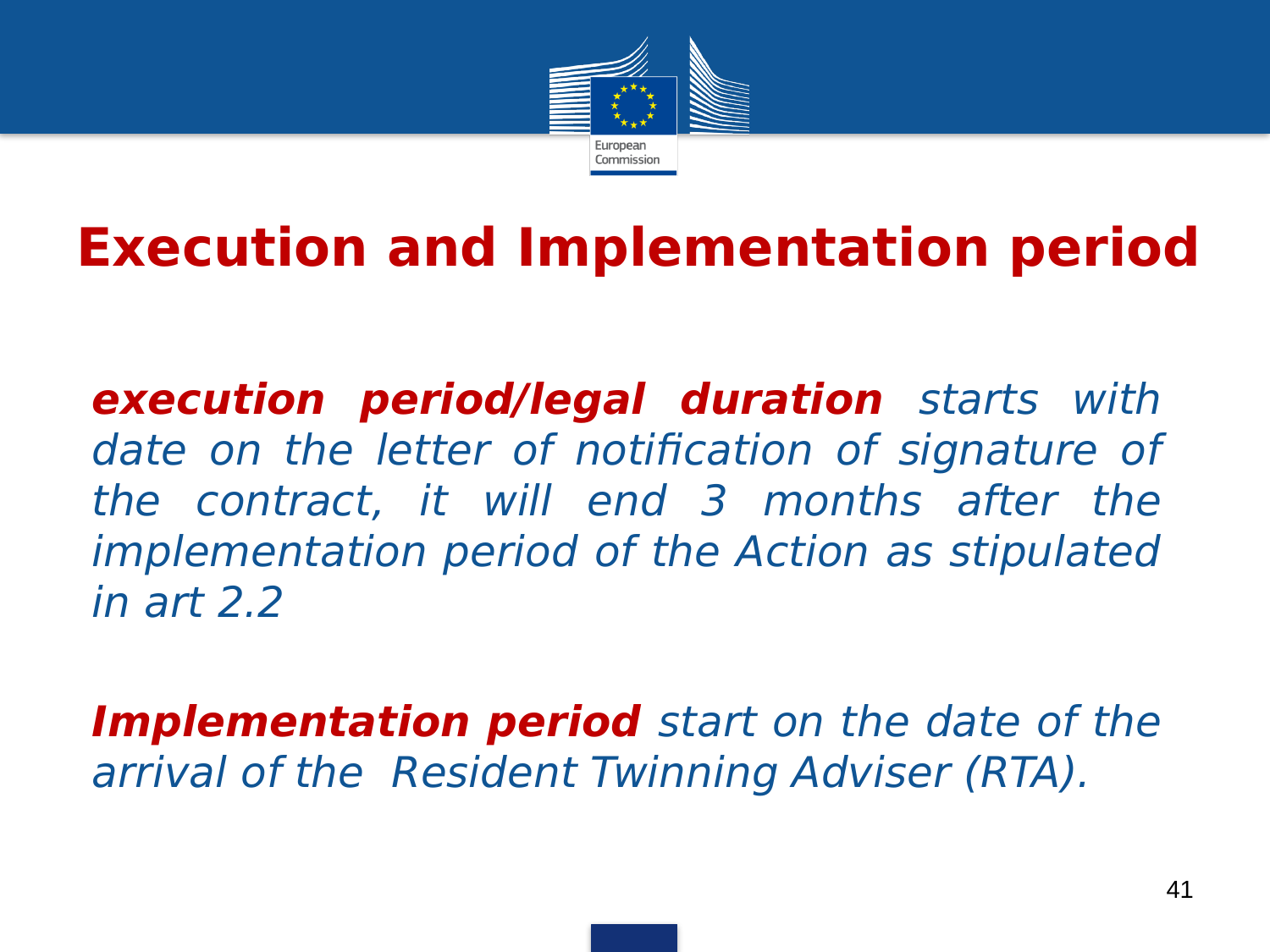

# Execution and Implementation period

execution period/legal duration starts with date on the letter of notification of signature of the contract, it will end 3 months after the implementation period of the Action as stipulated in art 2.2

Implementation period start on the date of the arrival of the  Resident Twinning Adviser (RTA).
41